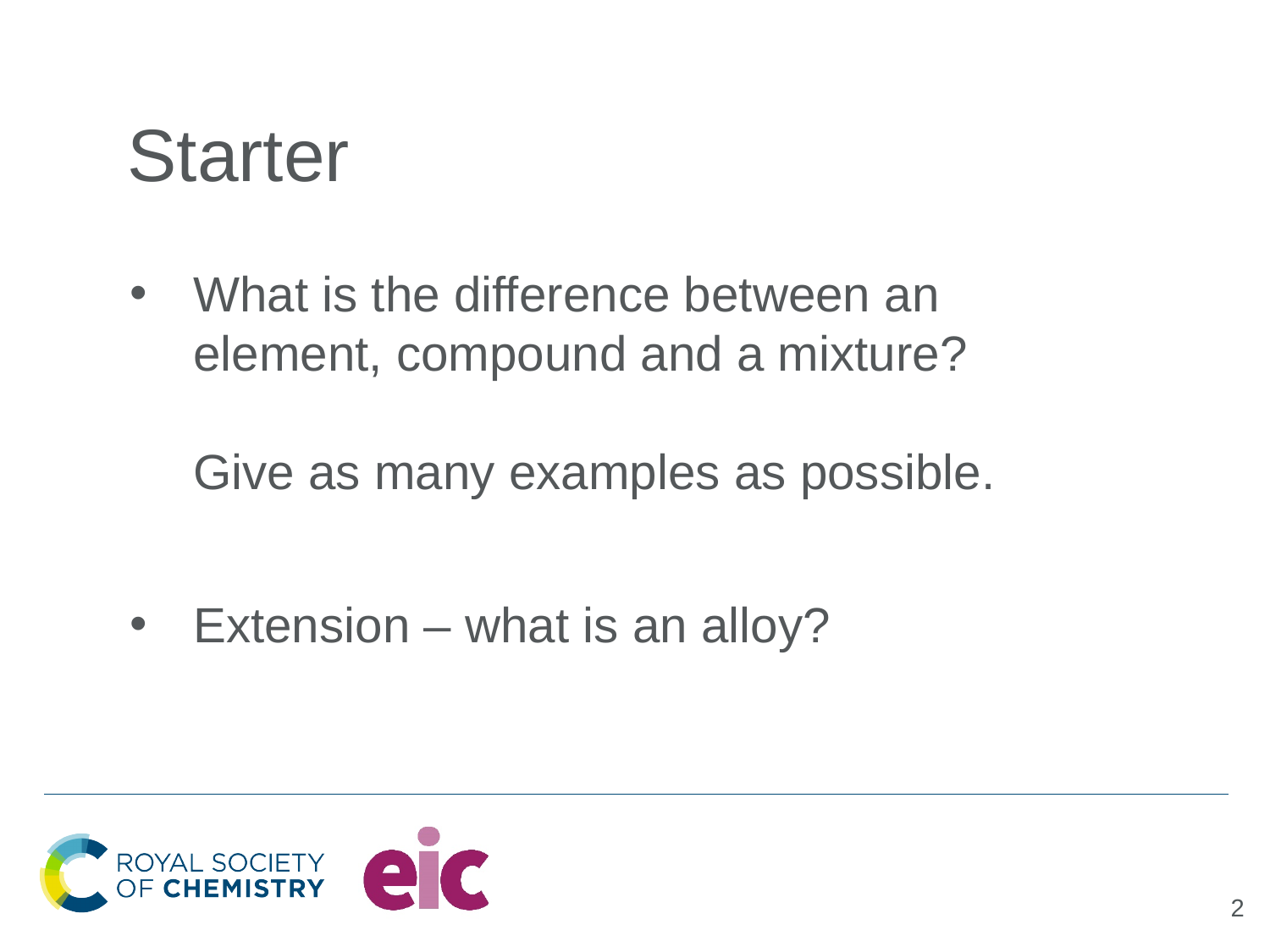

Starter
What is the difference between an element, compound and a mixture?
Give as many examples as possible.

Extension – what is an alloy?
2